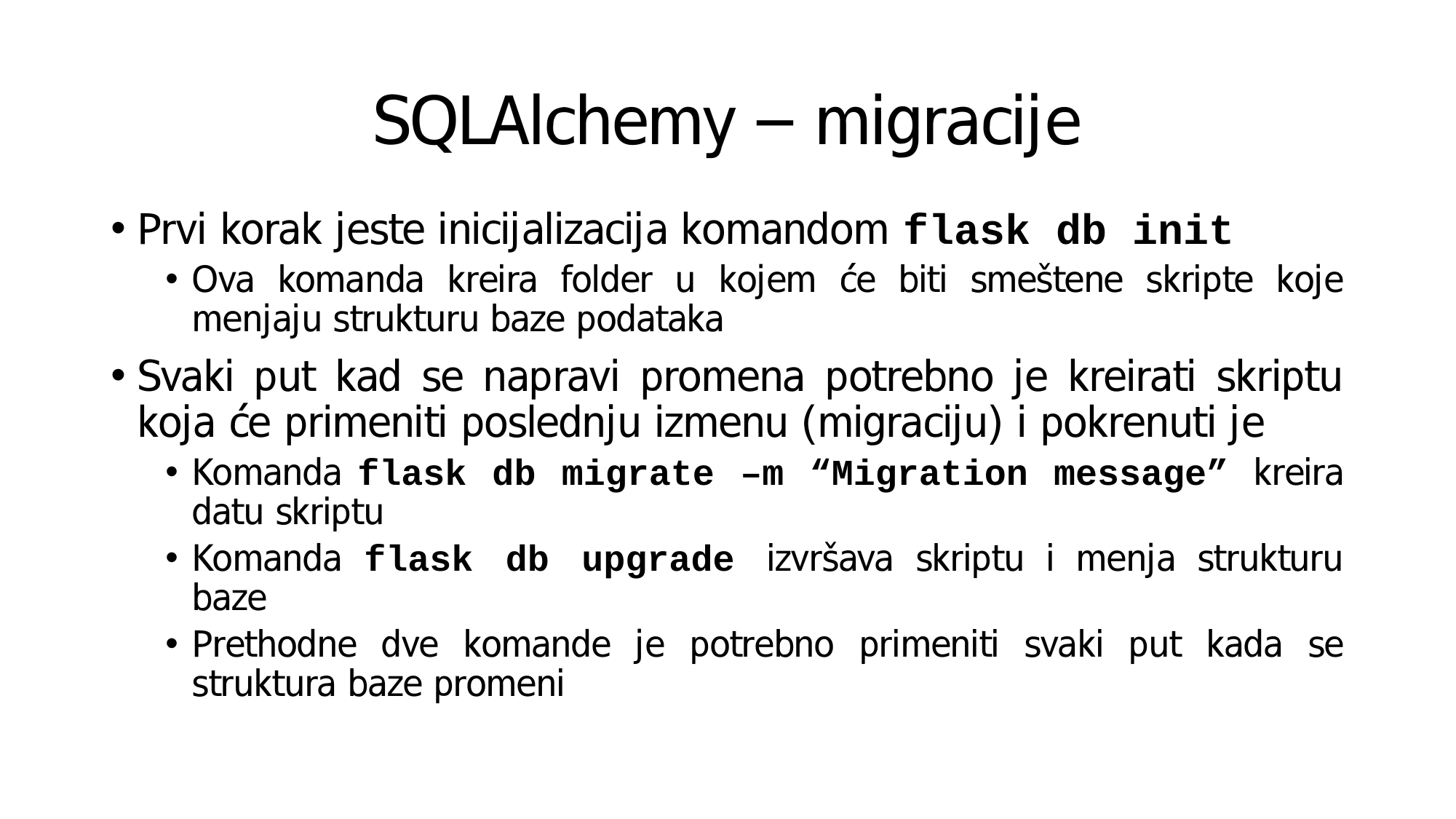

# SQLAlchemy – migracije
Prvi korak jeste inicijalizacija komandom flask db init
Ova komanda kreira folder u kojem će biti smeštene skripte koje menjaju strukturu baze podataka
Svaki put kad se napravi promena potrebno je kreirati skriptu koja će primeniti poslednju izmenu (migraciju) i pokrenuti je
Komanda flask db migrate –m “Migration message” kreira datu skriptu
Komanda flask db upgrade izvršava skriptu i menja strukturu baze
Prethodne dve komande je potrebno primeniti svaki put kada se struktura baze promeni